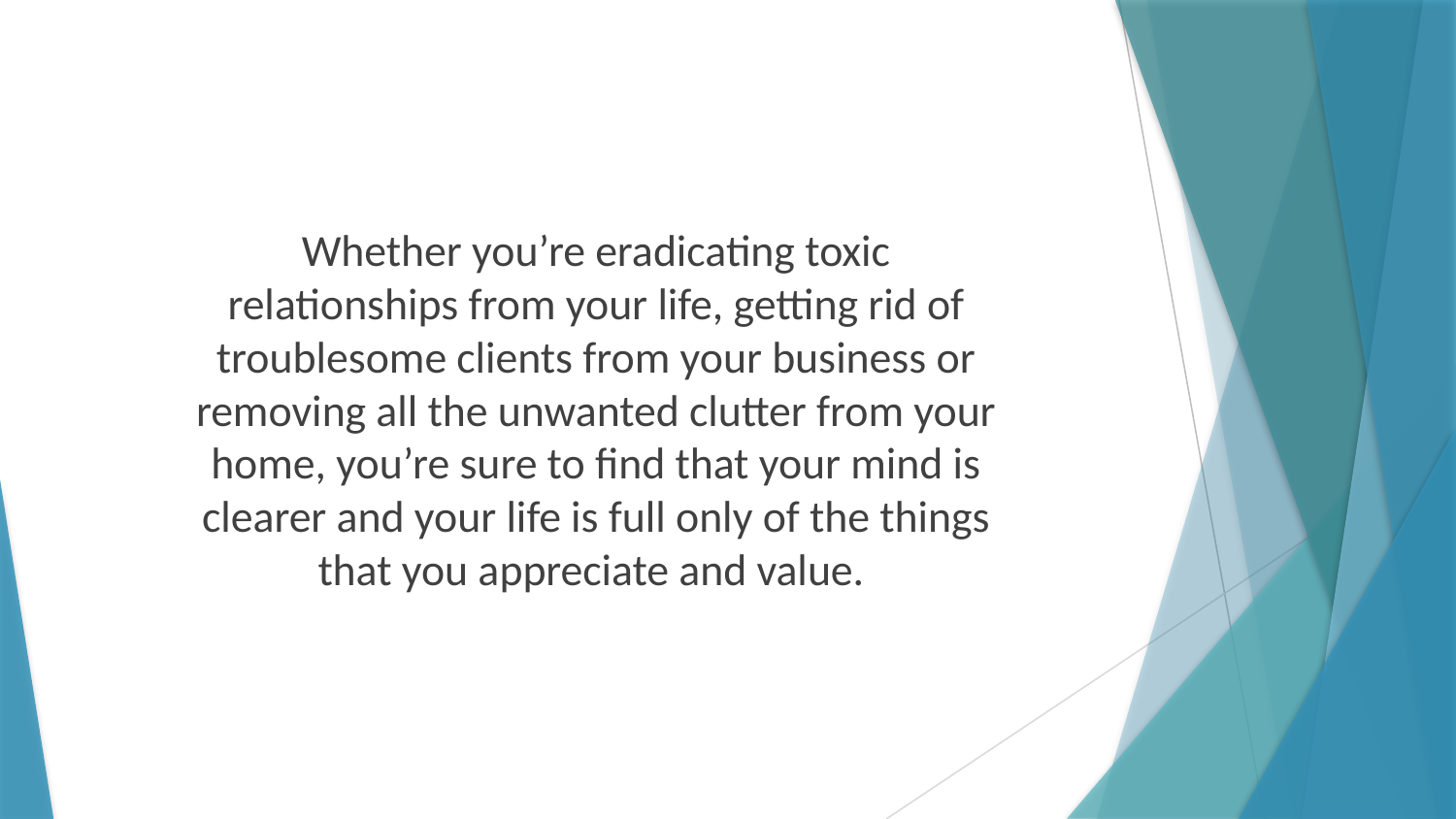

Whether you’re eradicating toxic relationships from your life, getting rid of troublesome clients from your business or removing all the unwanted clutter from your home, you’re sure to find that your mind is clearer and your life is full only of the things that you appreciate and value.